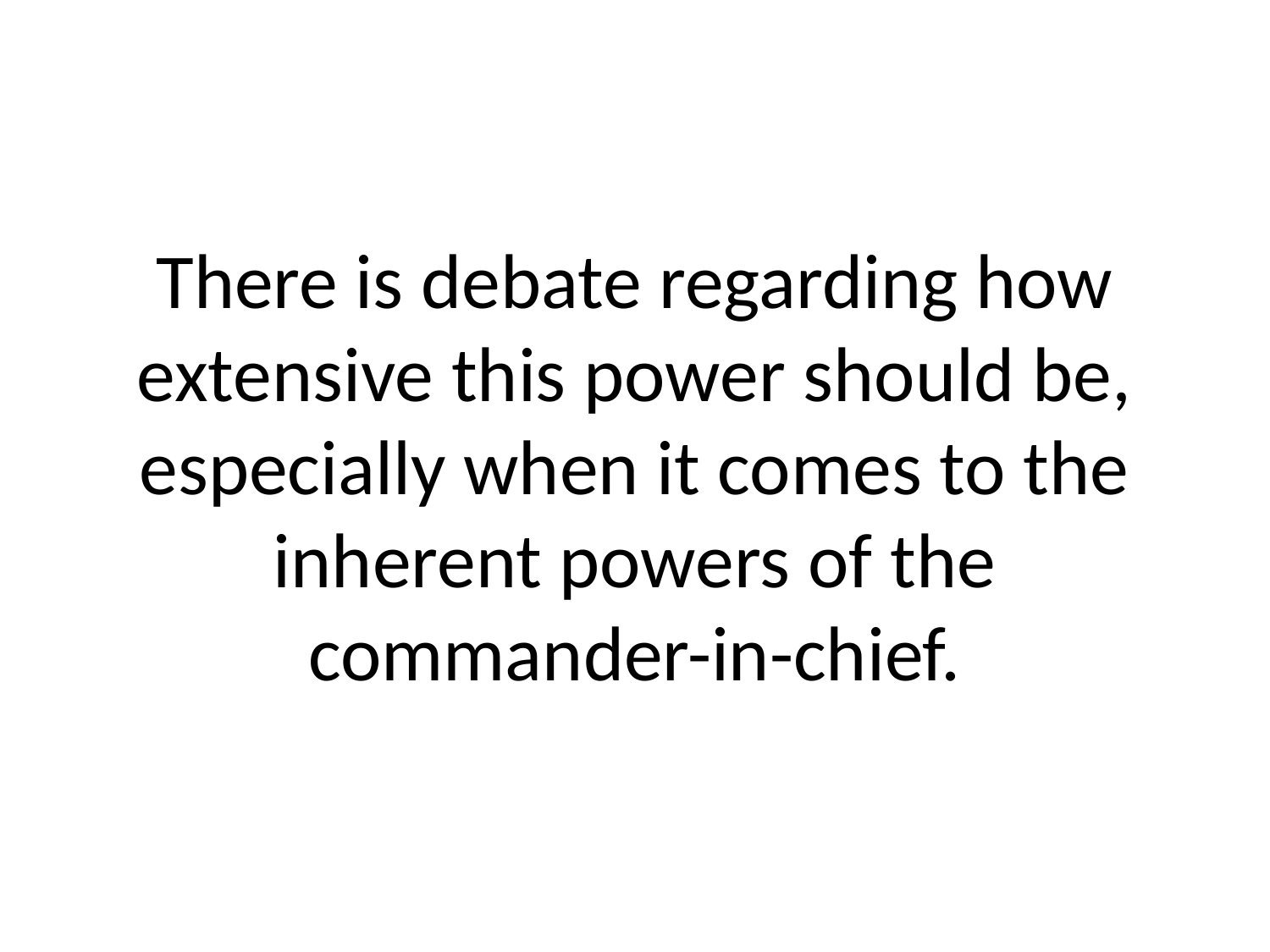

# There is debate regarding how extensive this power should be, especially when it comes to the inherent powers of the commander-in-chief.